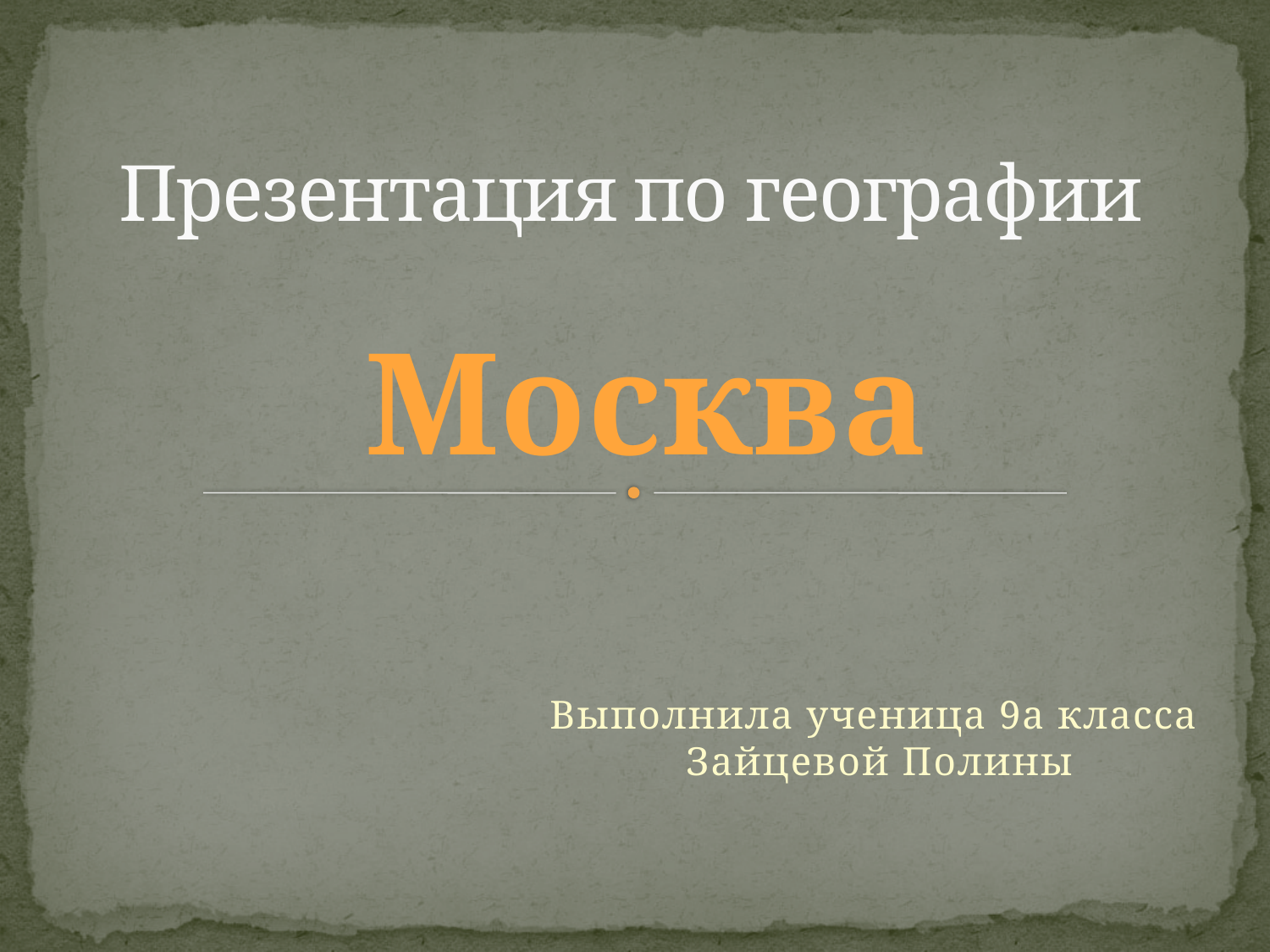

# Презентация по географии
Москва
Выполнила ученица 9а класса  Зайцевой Полины